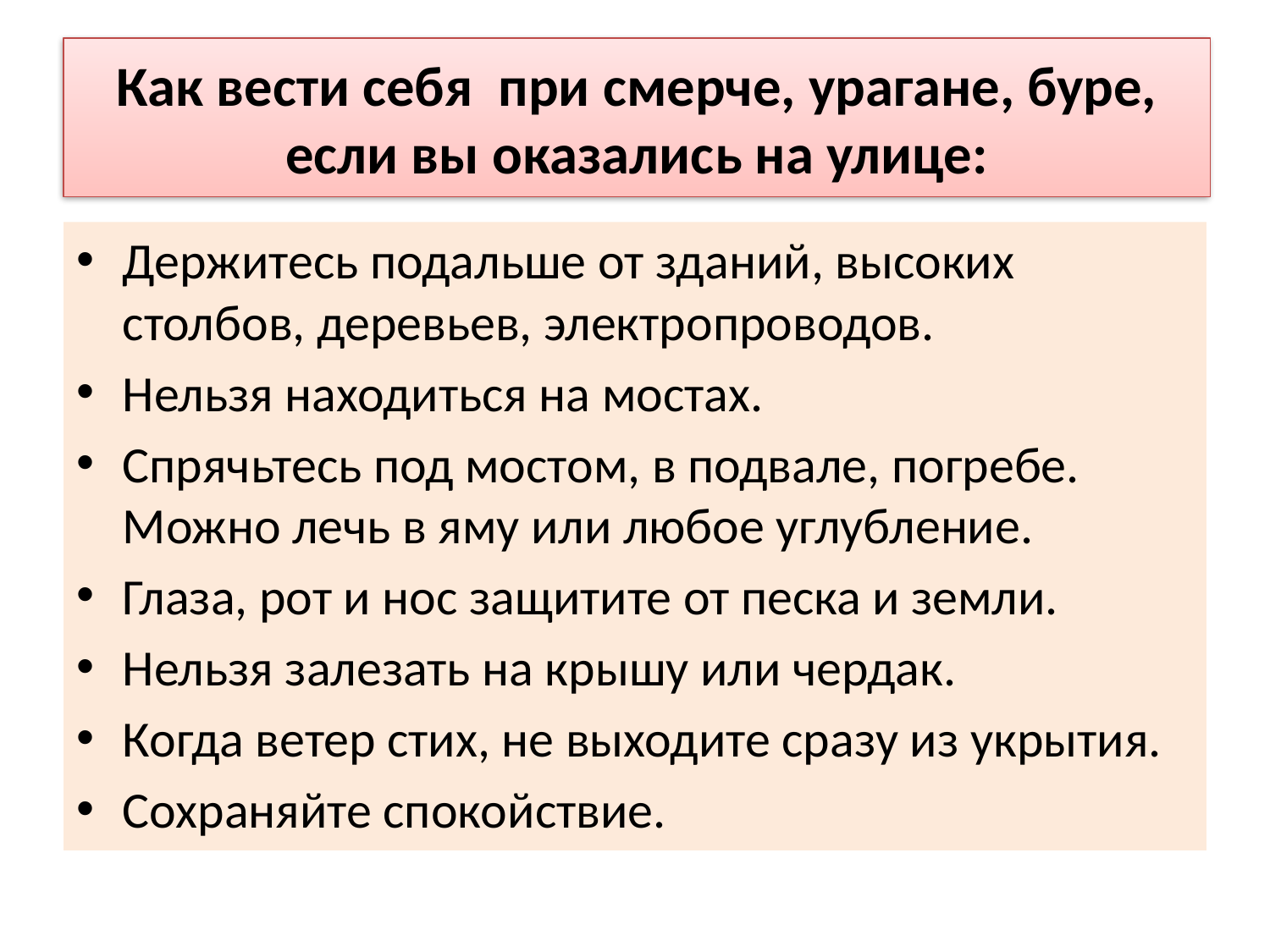

# Как вести себя  при смерче, урагане, буре, если вы оказались на улице:
Держитесь подальше от зданий, высоких столбов, деревьев, электропроводов.
Нельзя находиться на мостах.
Спрячьтесь под мостом, в подвале, погребе. Можно лечь в яму или любое углубление.
Глаза, рот и нос защитите от песка и земли.
Нельзя залезать на крышу или чердак.
Когда ветер стих, не выходите сразу из укрытия.
Сохраняйте спокойствие.